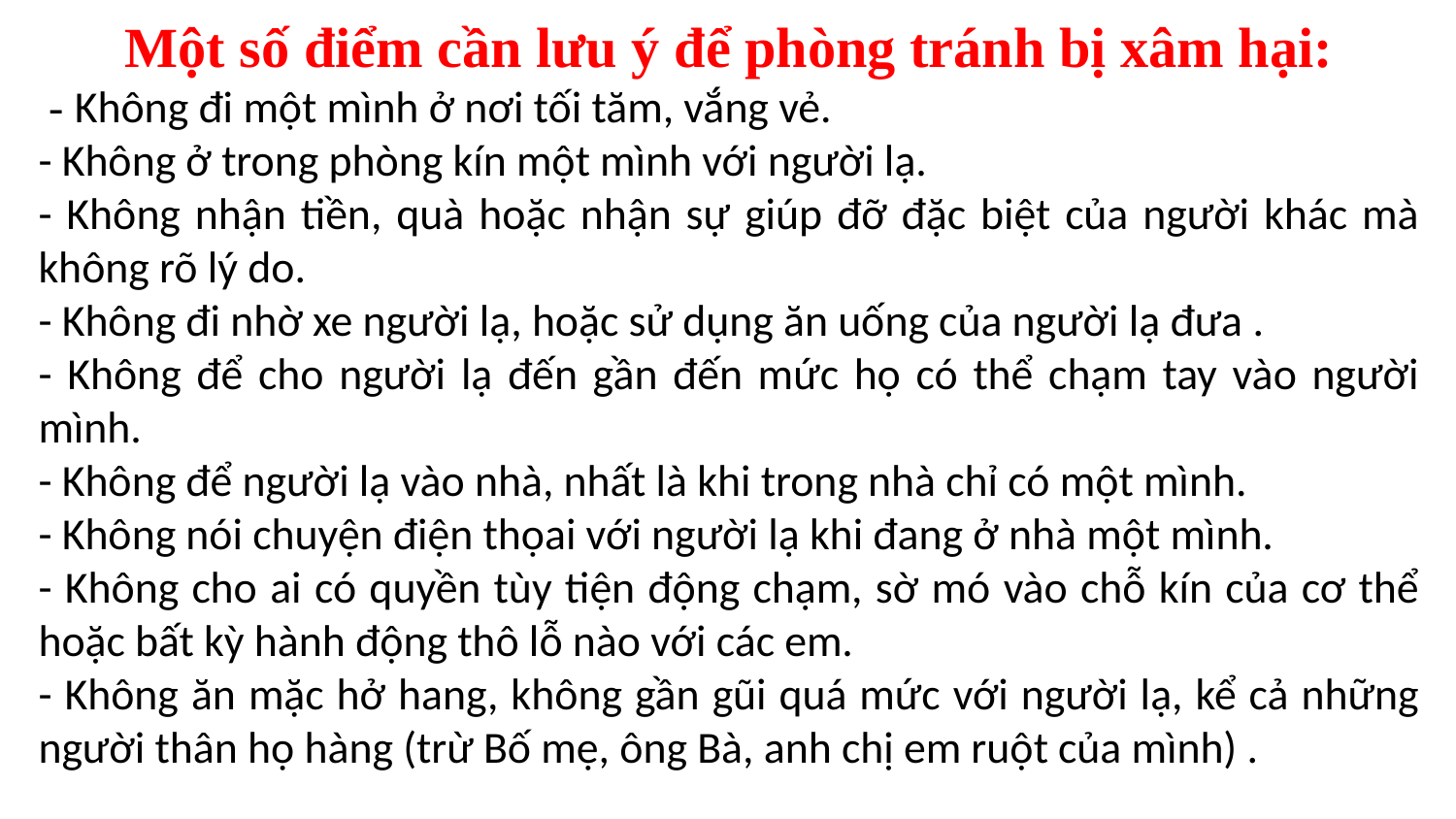

Một số điểm cần lưu ý để phòng tránh bị xâm hại:
 - Không đi một mình ở nơi tối tăm, vắng vẻ.
- Không ở trong phòng kín một mình với người lạ.
- Không nhận tiền, quà hoặc nhận sự giúp đỡ đặc biệt của người khác mà không rõ lý do.
- Không đi nhờ xe người lạ, hoặc sử dụng ăn uống của người lạ đưa .
- Không để cho người lạ đến gần đến mức họ có thể chạm tay vào người mình.
- Không để người lạ vào nhà, nhất là khi trong nhà chỉ có một mình.
- Không nói chuyện điện thọai với người lạ khi đang ở nhà một mình.
- Không cho ai có quyền tùy tiện động chạm, sờ mó vào chỗ kín của cơ thể hoặc bất kỳ hành động thô lỗ nào với các em.
- Không ăn mặc hở hang, không gần gũi quá mức với người lạ, kể cả những người thân họ hàng (trừ Bố mẹ, ông Bà, anh chị em ruột của mình) .